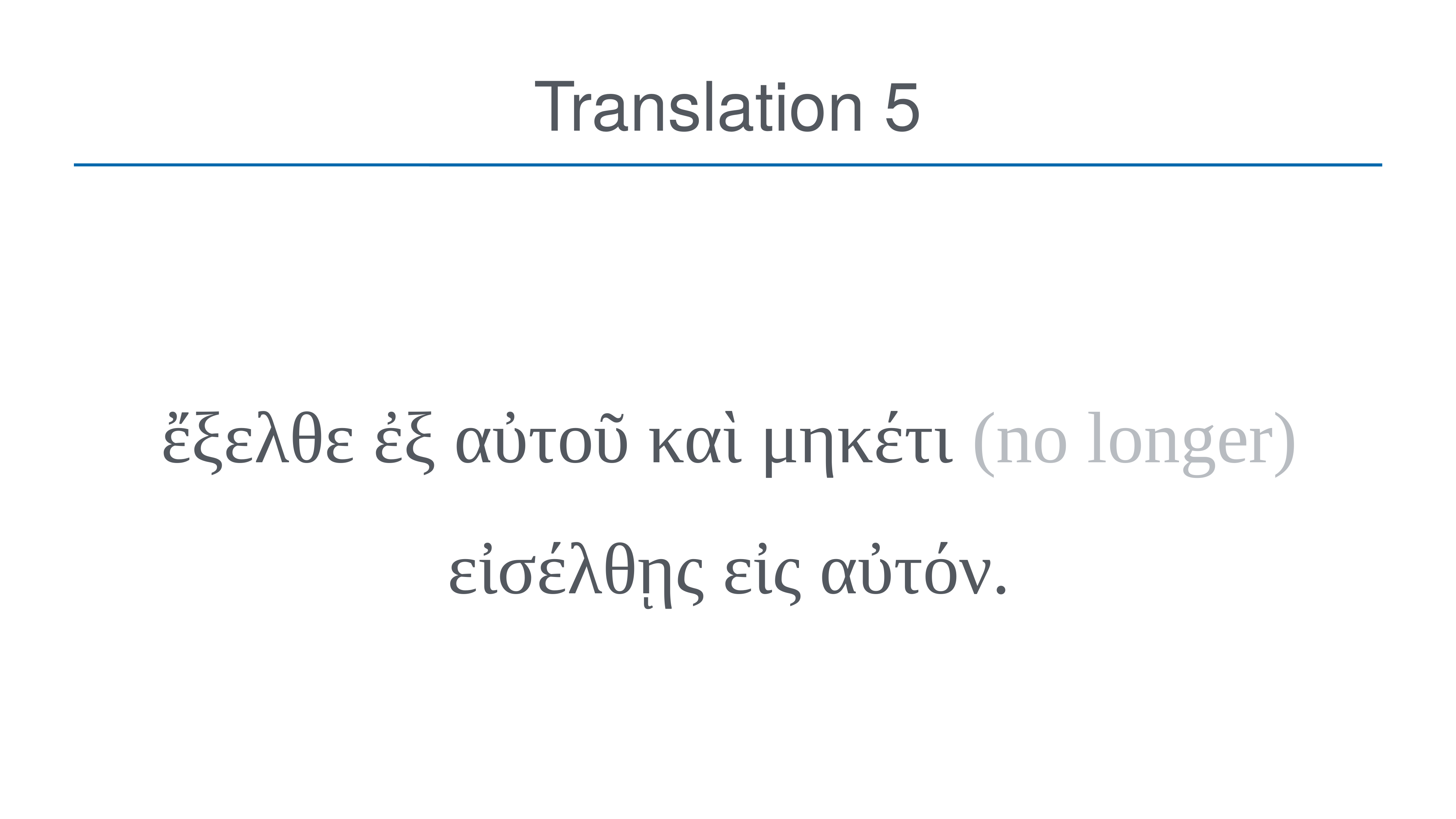

# Translation 5
ἔξελθε ἐξ αὐτοῦ καὶ μηκέτι (no longer) εἰσέλθῃς εἰς αὐτόν.